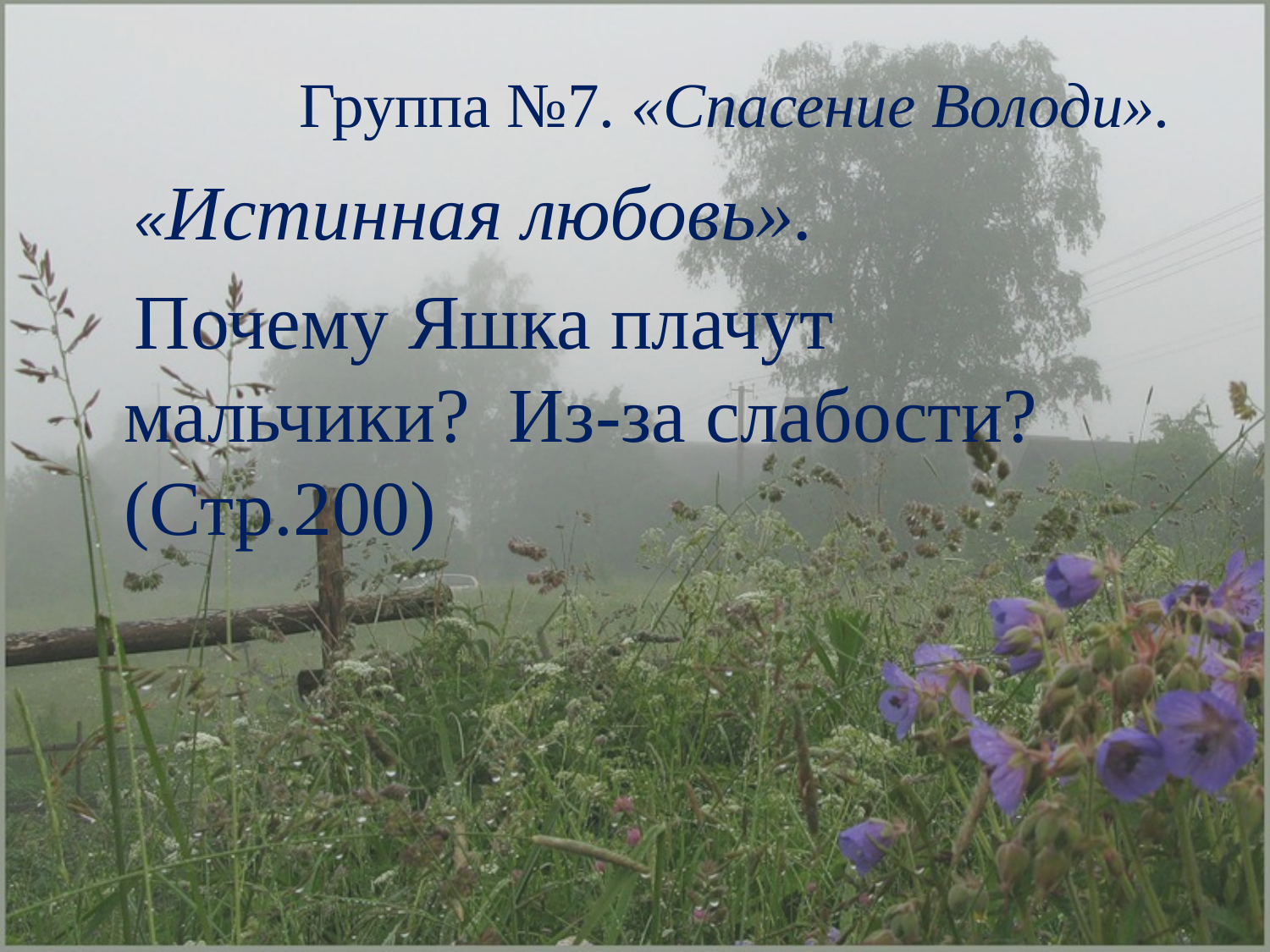

# Группа №7. «Спасение Володи».
    «Истинная любовь».
   Почему Яшка плачут мальчики?  Из-за слабости? (Стр.200)